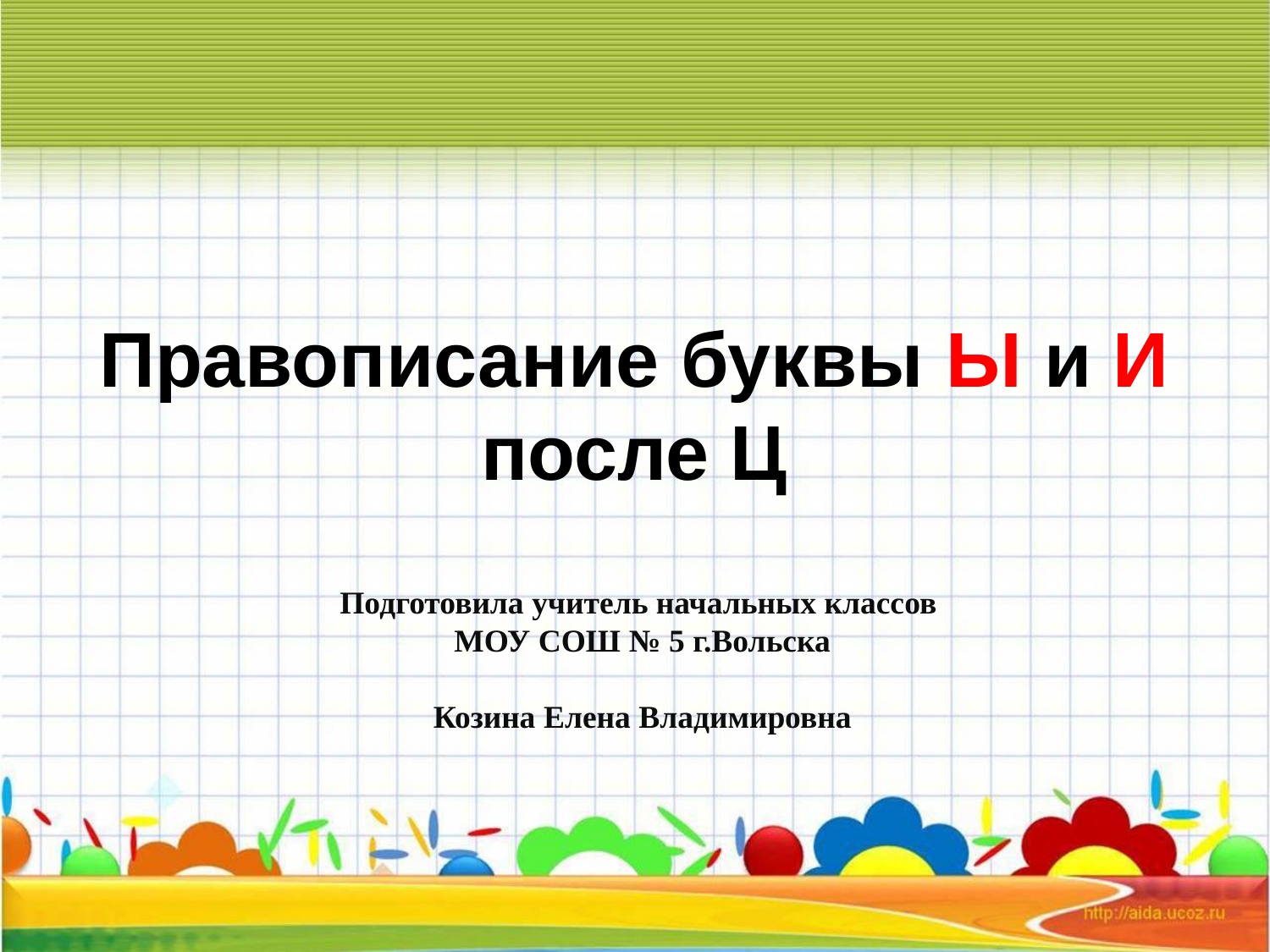

#

Правописание буквы Ы и И после Ц
Подготовила учитель начальных классов
МОУ СОШ № 5 г.Вольска

Козина Елена Владимировна